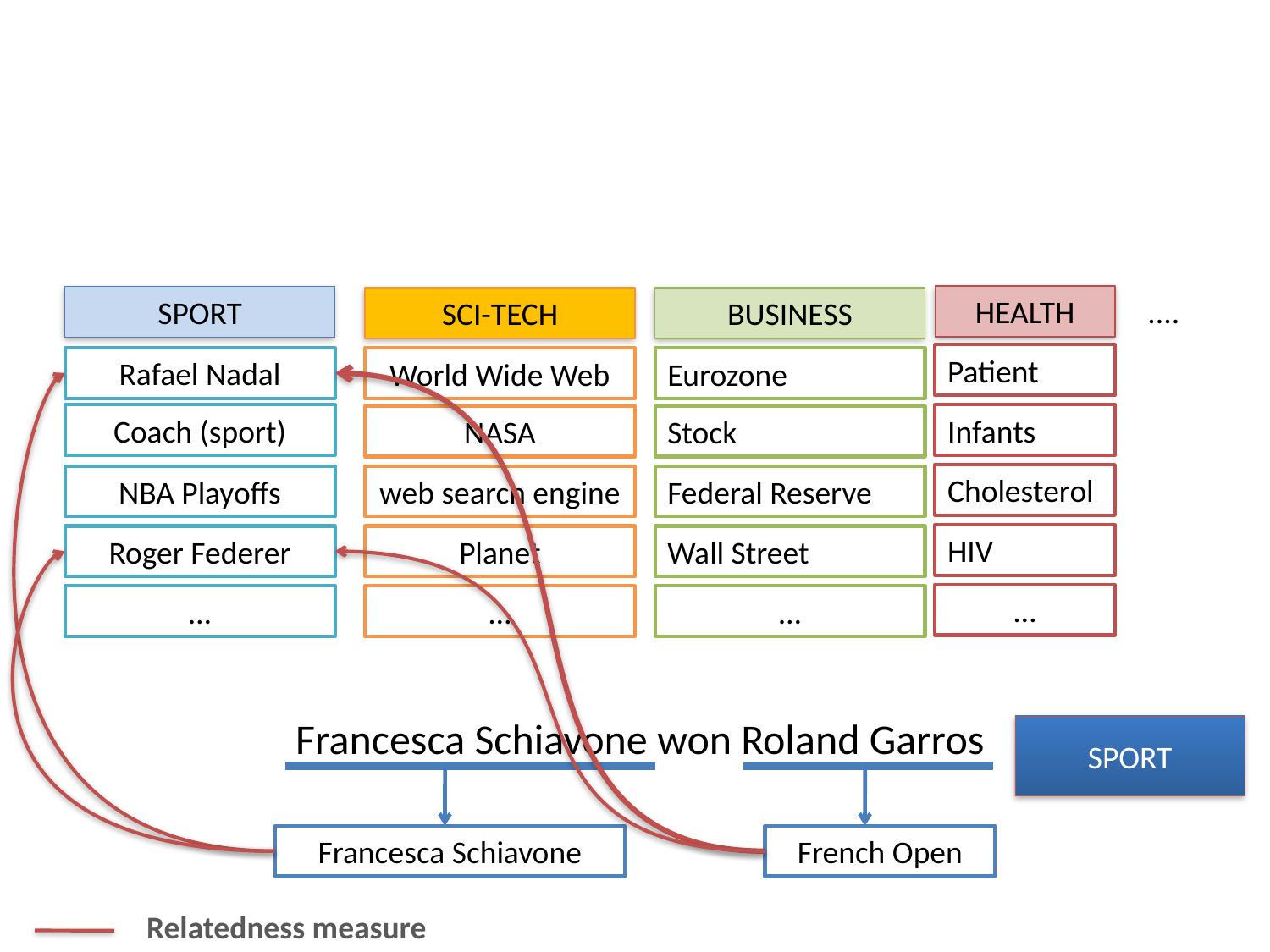

# Example
HEALTH
....
SPORT
SCI-TECH
BUSINESS
Patient
Rafael Nadal
World Wide Web
Eurozone
Coach (sport)
Infants
NASA
Stock
Cholesterol
NBA Playoffs
web search engine
Federal Reserve
HIV
Roger Federer
Planet
Wall Street
…
…
…
…
Francesca Schiavone won Roland Garros
SPORT
Francesca Schiavone
French Open
Relatedness measure